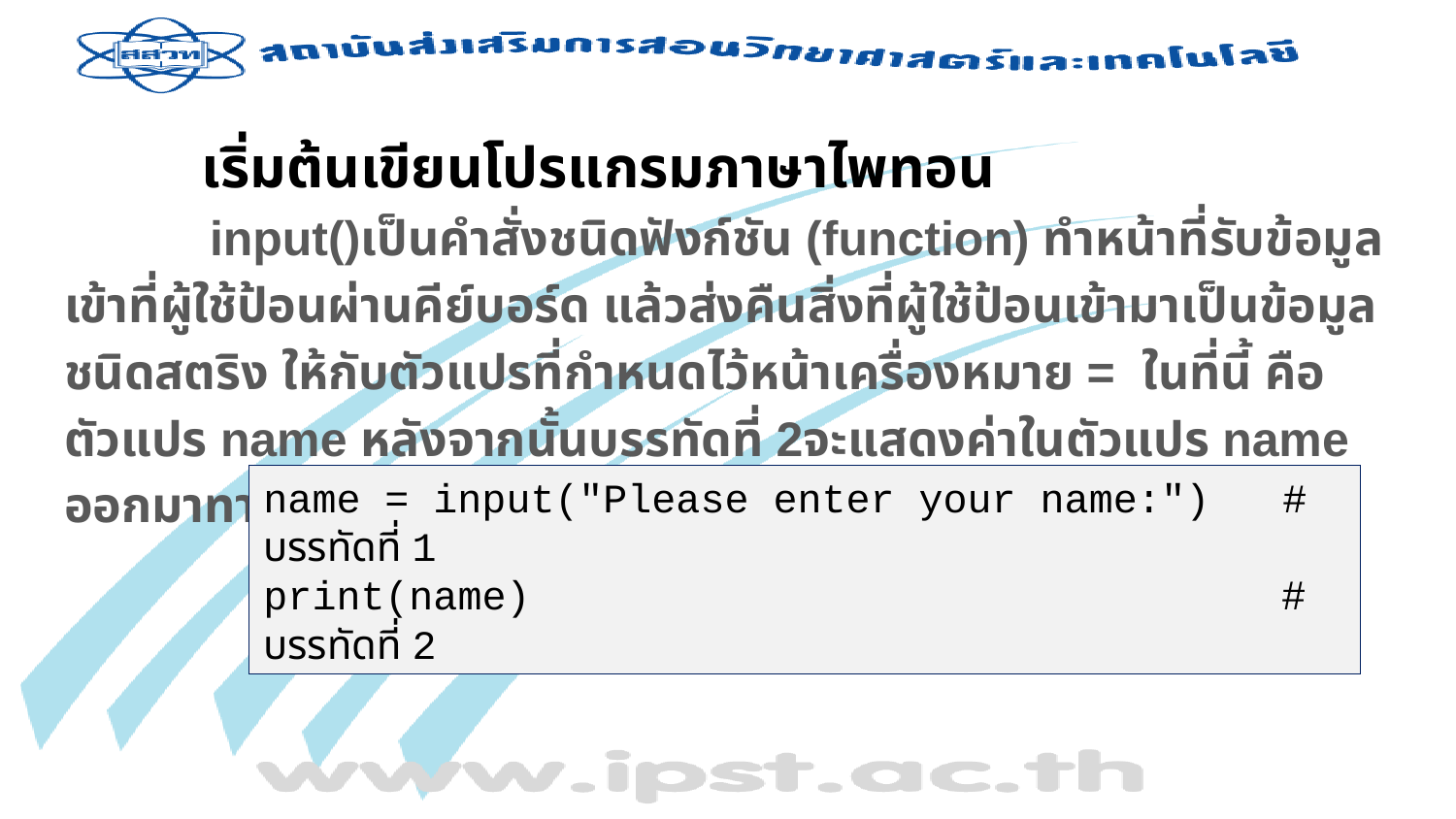

เริ่มต้นเขียนโปรแกรมภาษาไพทอน
	input()เป็นคำสั่งชนิดฟังก์ชัน (function) ทำหน้าที่รับข้อมูลเข้าที่ผู้ใช้ป้อนผ่านคีย์บอร์ด แล้วส่งคืนสิ่งที่ผู้ใช้ป้อนเข้ามาเป็นข้อมูลชนิดสตริง ให้กับตัวแปรที่กำหนดไว้หน้าเครื่องหมาย =  ในที่นี้ คือตัวแปร name หลังจากนั้นบรรทัดที่ 2จะแสดงค่าในตัวแปร name ออกมาทางจอภาพ ซึ่งก็คือคำว่า Prayut

name = input("Please enter your name:")  	# บรรทัดที่ 1
print(name)                              		             # บรรทัดที่ 2